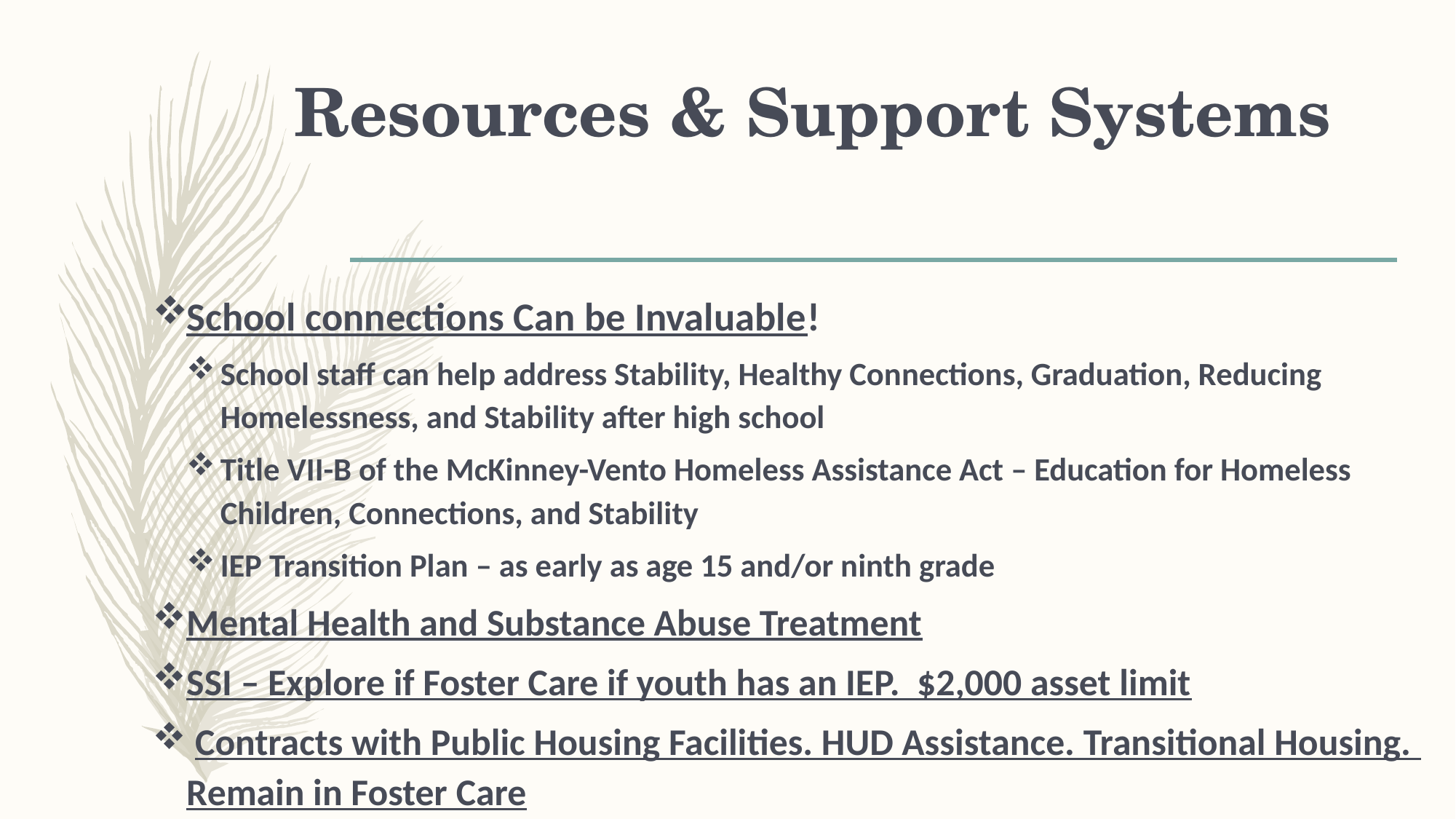

# Resources & Support Systems
School connections Can be Invaluable!
School staff can help address Stability, Healthy Connections, Graduation, Reducing Homelessness, and Stability after high school
Title VII-B of the McKinney-Vento Homeless Assistance Act – Education for Homeless Children, Connections, and Stability
IEP Transition Plan – as early as age 15 and/or ninth grade
Mental Health and Substance Abuse Treatment
SSI – Explore if Foster Care if youth has an IEP.  $2,000 asset limit
 Contracts with Public Housing Facilities. HUD Assistance. Transitional Housing.  Remain in Foster Care